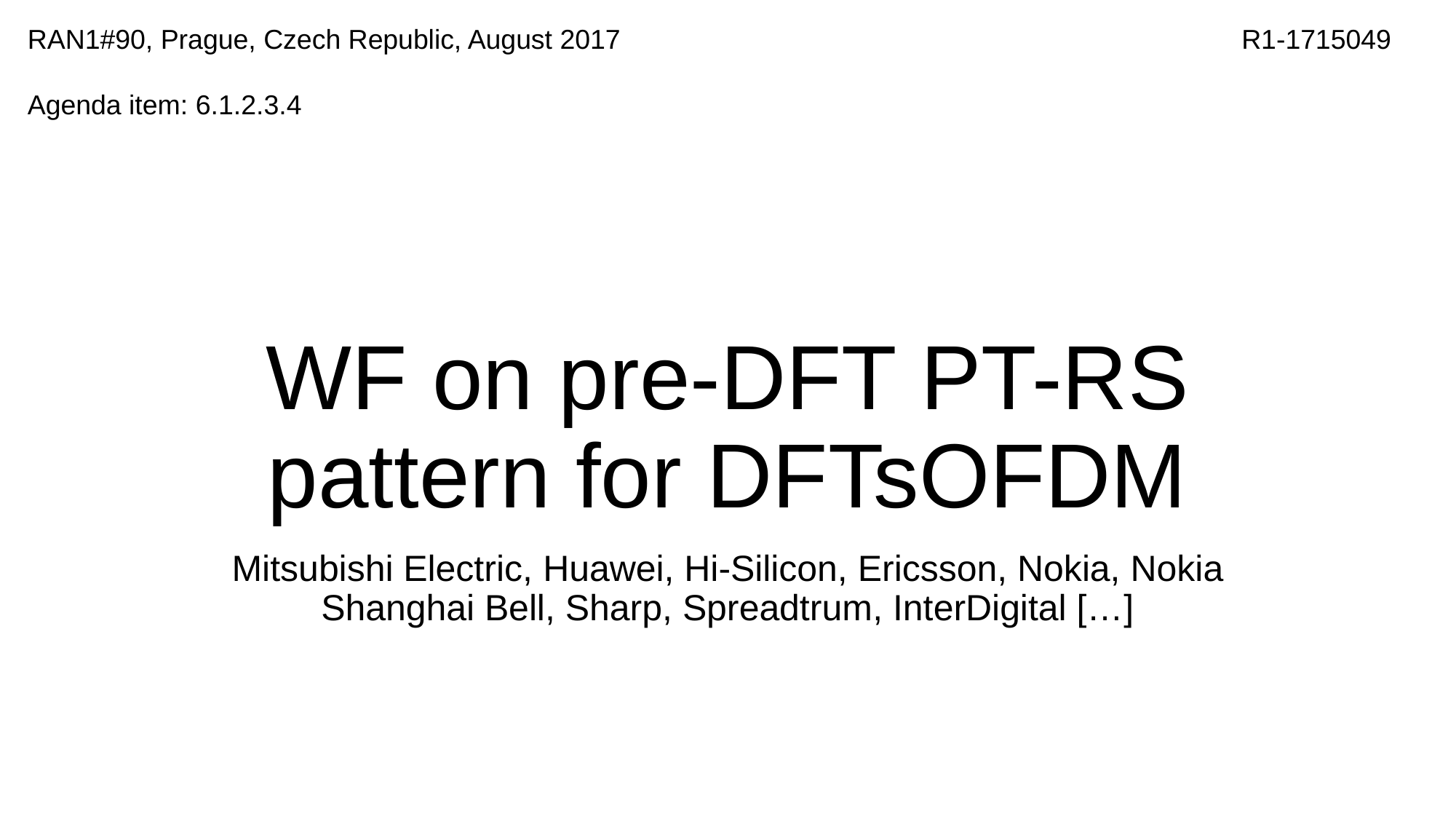

RAN1#90, Prague, Czech Republic, August 2017

Agenda item: 6.1.2.3.4
R1-1715049
# WF on pre-DFT PT-RS pattern for DFTsOFDM
Mitsubishi Electric, Huawei, Hi-Silicon, Ericsson, Nokia, Nokia Shanghai Bell, Sharp, Spreadtrum, InterDigital […]